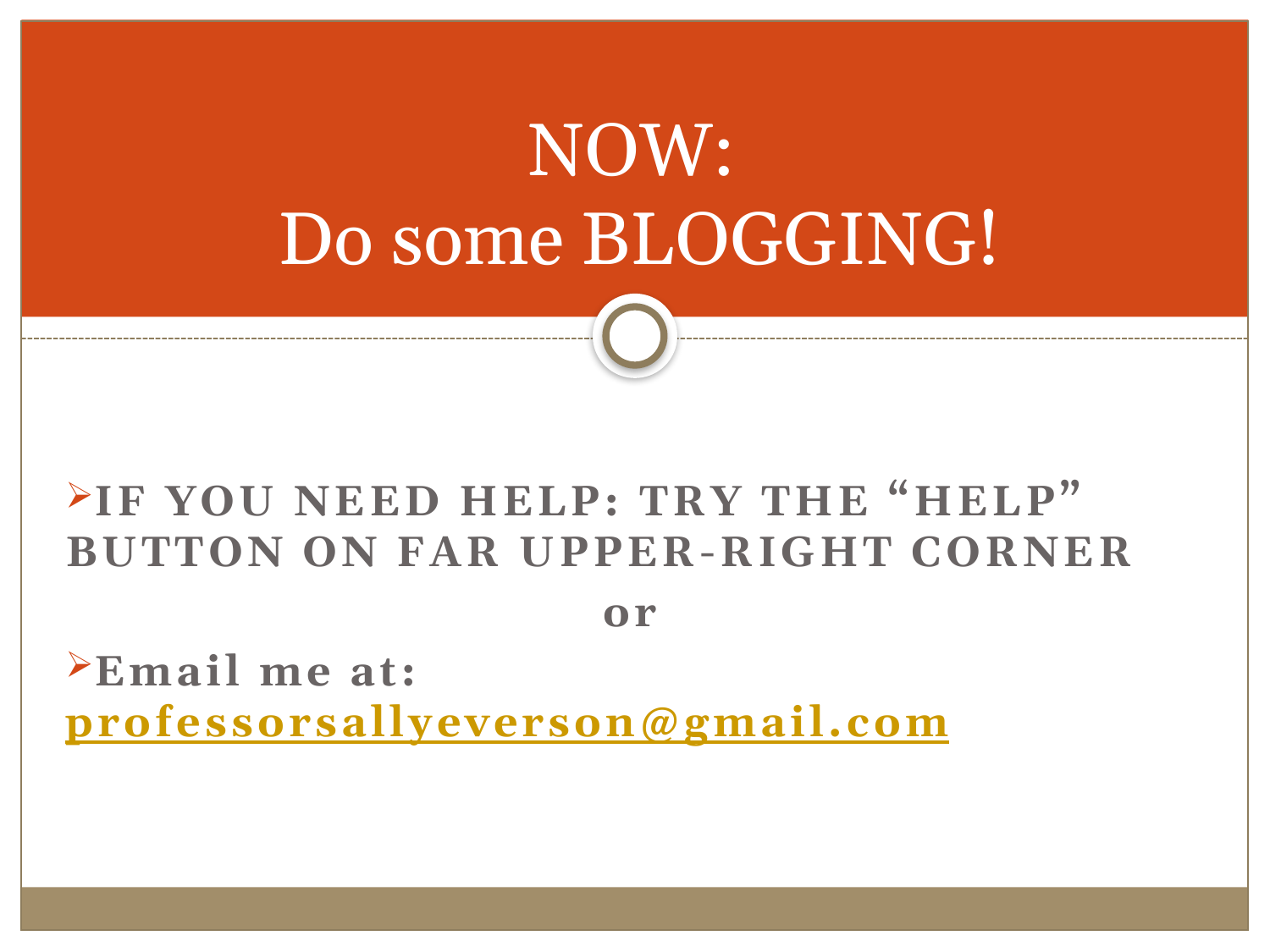

# NOW: Do some BLOGGING!

If you need help: try the “Help” button on far upper-right corner
or
Email me at: professorsallyeverson@gmail.com